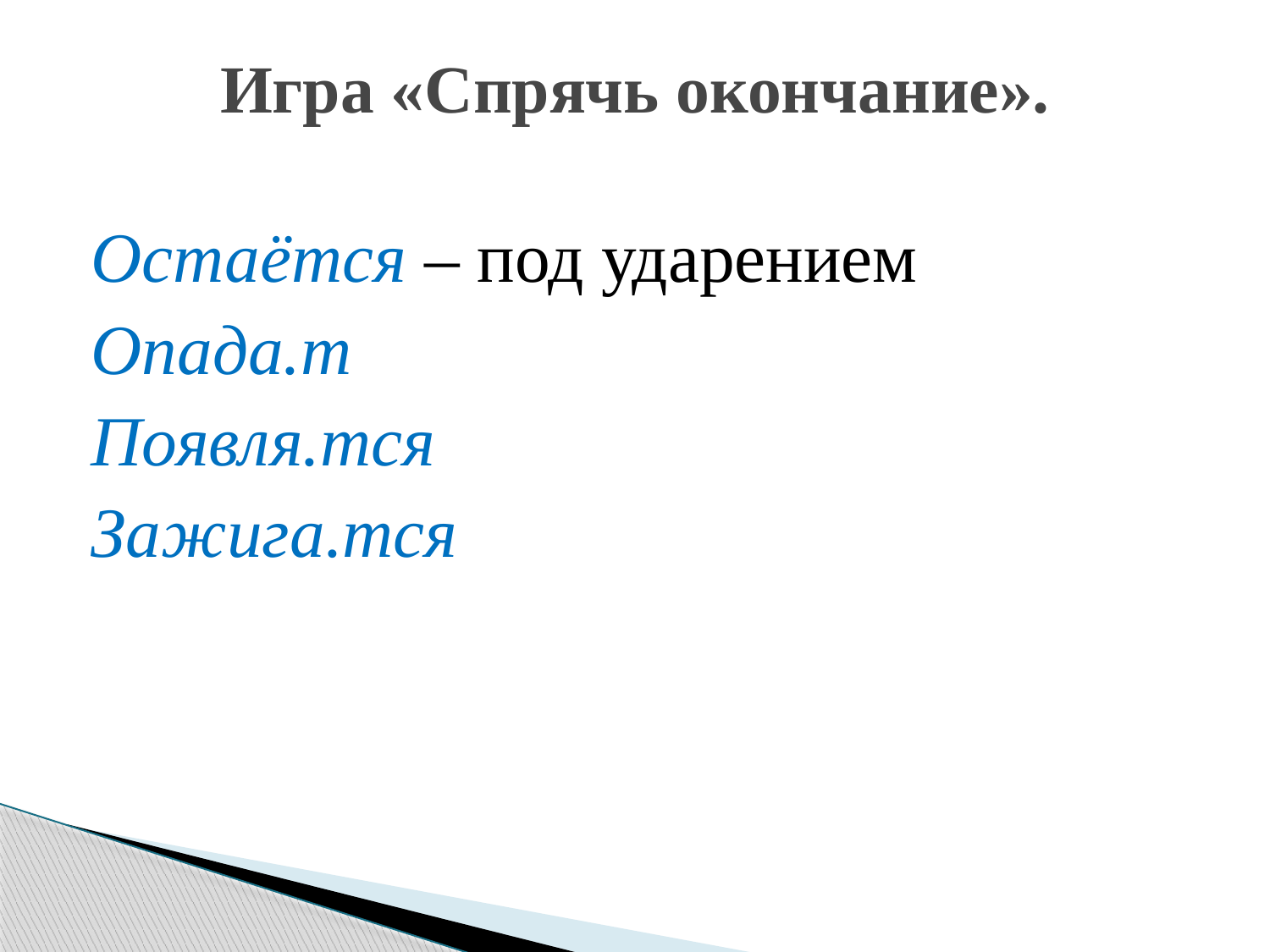

# Игра «Спрячь окончание».
Остаётся – под ударением
Опада.т
Появля.тся
Зажига.тся